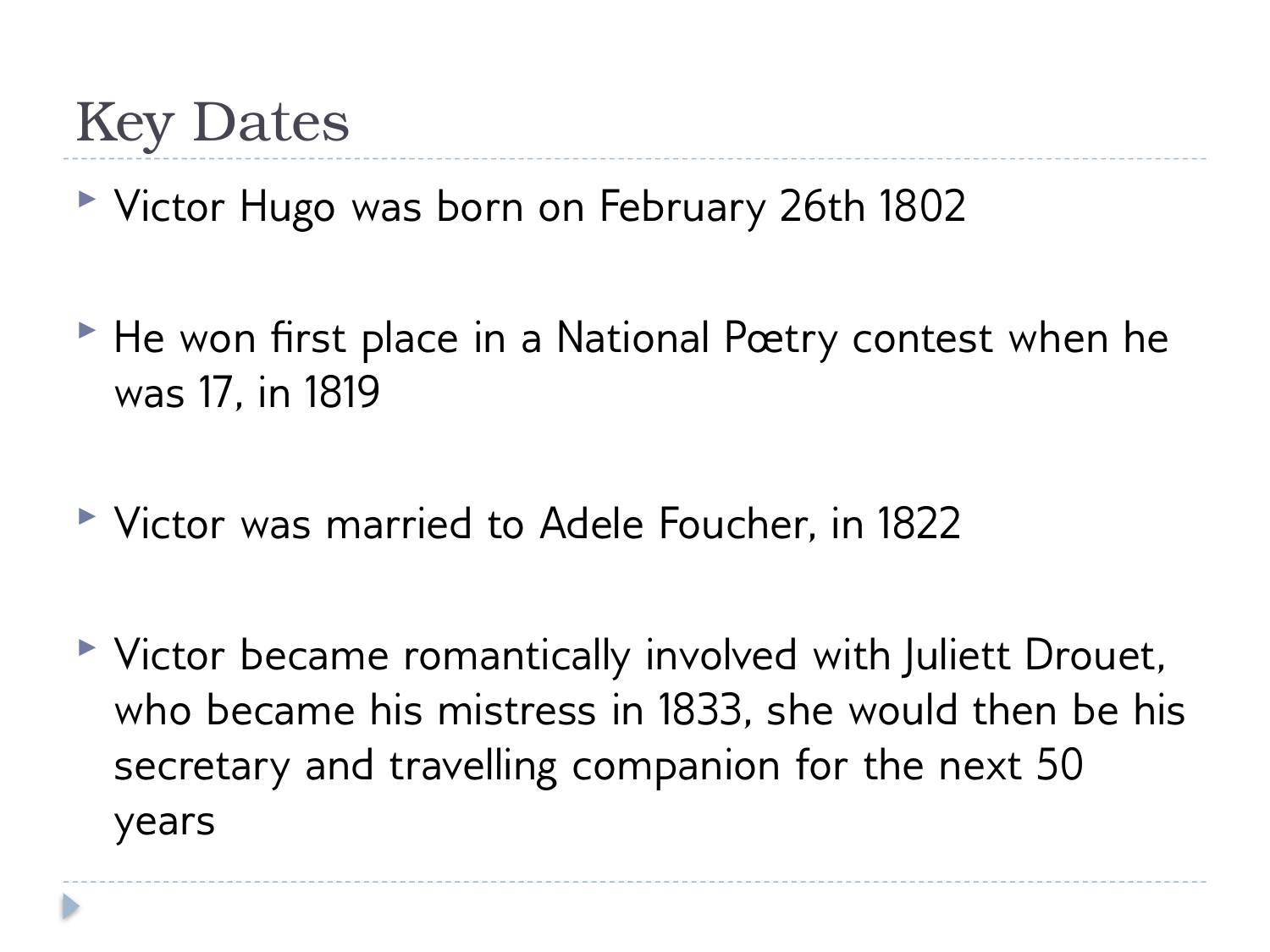

# Key Dates
Victor Hugo was born on February 26th 1802

He won first place in a National Poetry contest when he was 17, in 1819

Victor was married to Adele Foucher, in 1822

Victor became romantically involved with Juliett Drouet, who became his mistress in 1833, she would then be his secretary and travelling companion for the next 50 years